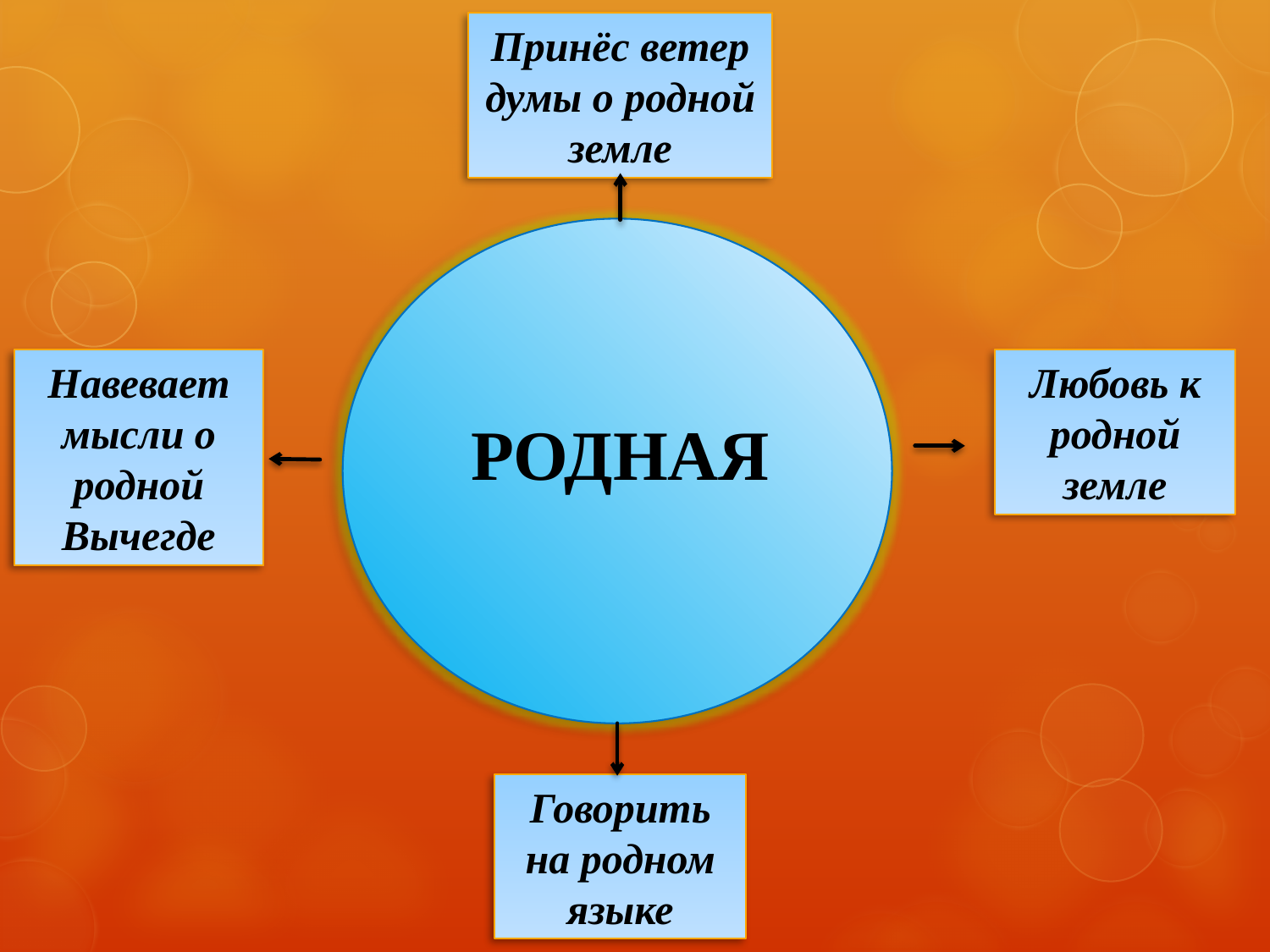

Принёс ветер
думы о родной земле

Навевает мысли о родной Вычегде
Любовь к родной земле
РОДНАЯ
Говорить на родном языке